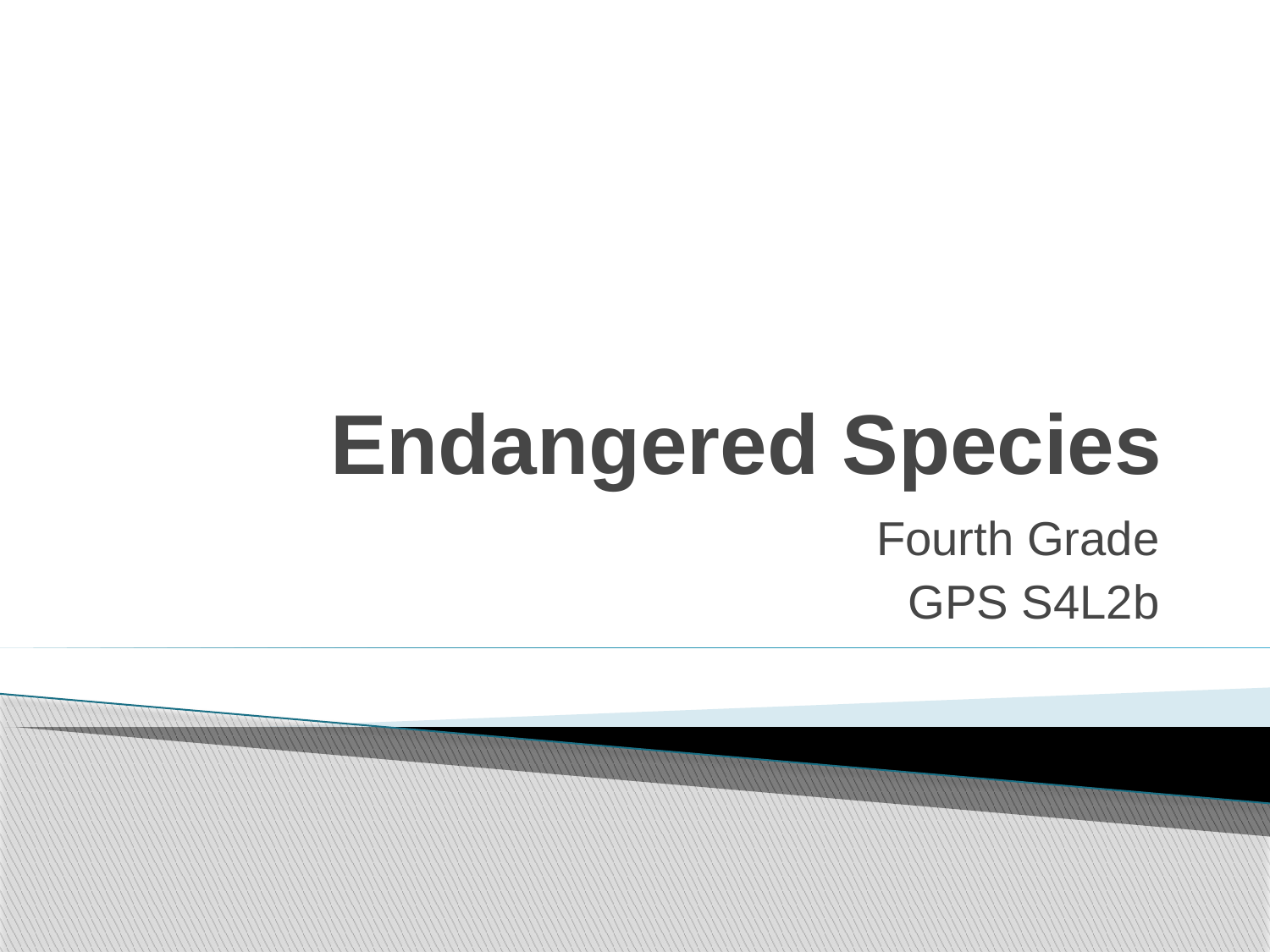

# Endangered Species
Fourth Grade
GPS S4L2b